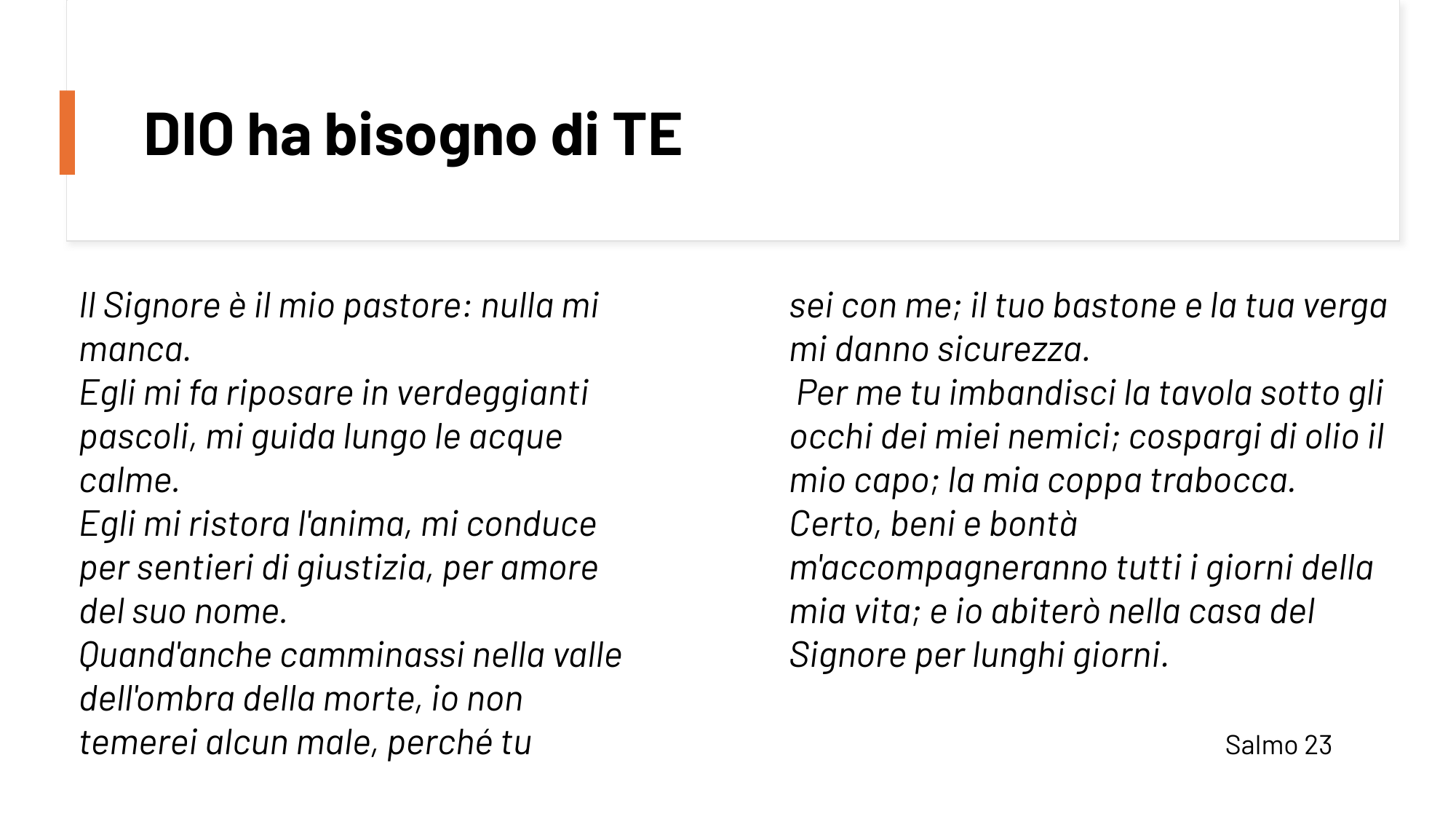

# DIO ha bisogno di TE

Il Signore è il mio pastore: nulla mi manca.
Egli mi fa riposare in verdeggianti pascoli, mi guida lungo le acque calme.
Egli mi ristora l'anima, mi conduce per sentieri di giustizia, per amore del suo nome.
Quand'anche camminassi nella valle dell'ombra della morte, io non temerei alcun male, perché tu
sei con me; il tuo bastone e la tua verga mi danno sicurezza.
 Per me tu imbandisci la tavola sotto gli occhi dei miei nemici; cospargi di olio il mio capo; la mia coppa trabocca.
Certo, beni e bontà m'accompagneranno tutti i giorni della mia vita; e io abiterò nella casa del Signore per lunghi giorni.
				Salmo 23